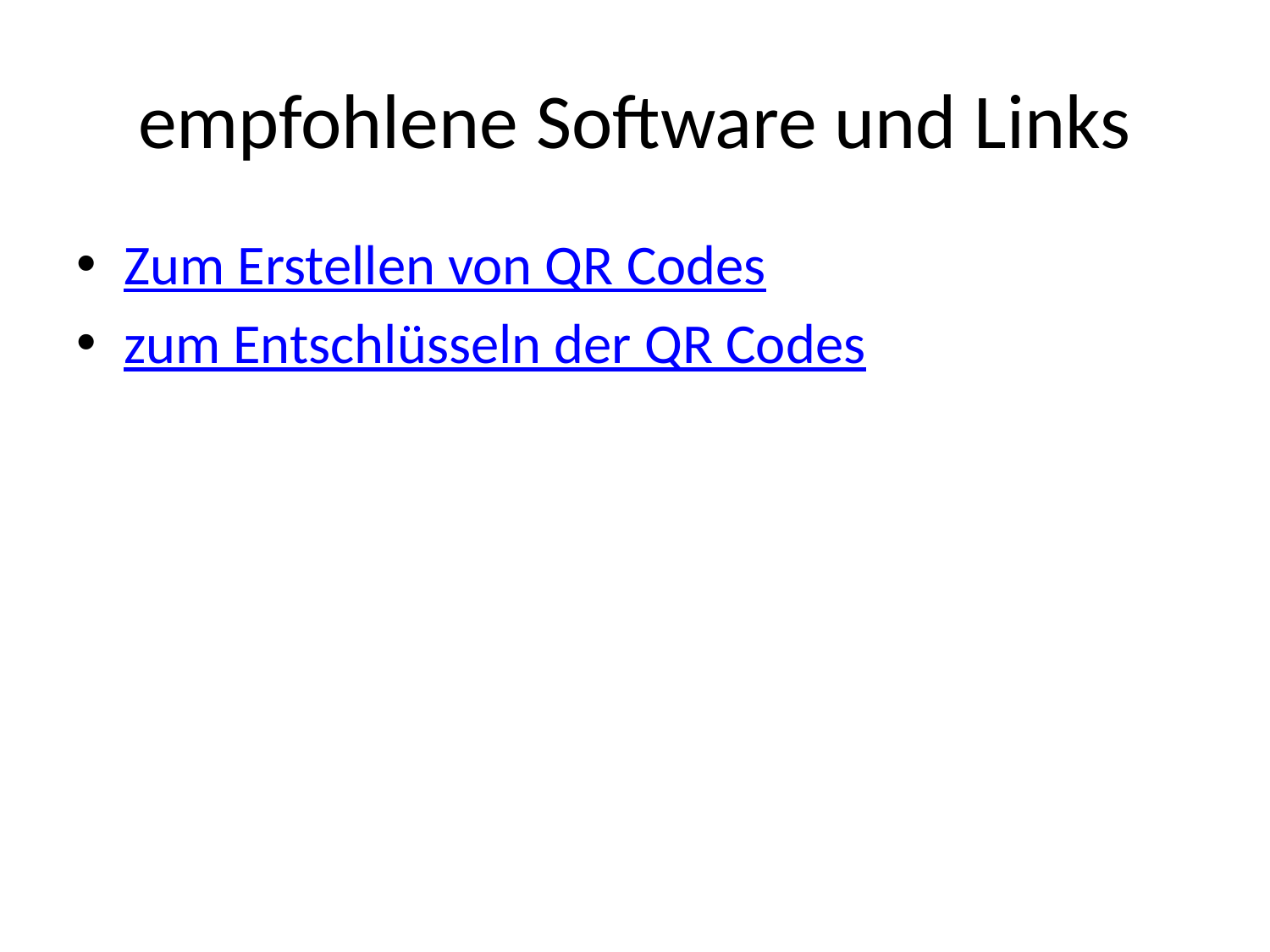

# empfohlene Software und Links
Zum Erstellen von QR Codes
zum Entschlüsseln der QR Codes